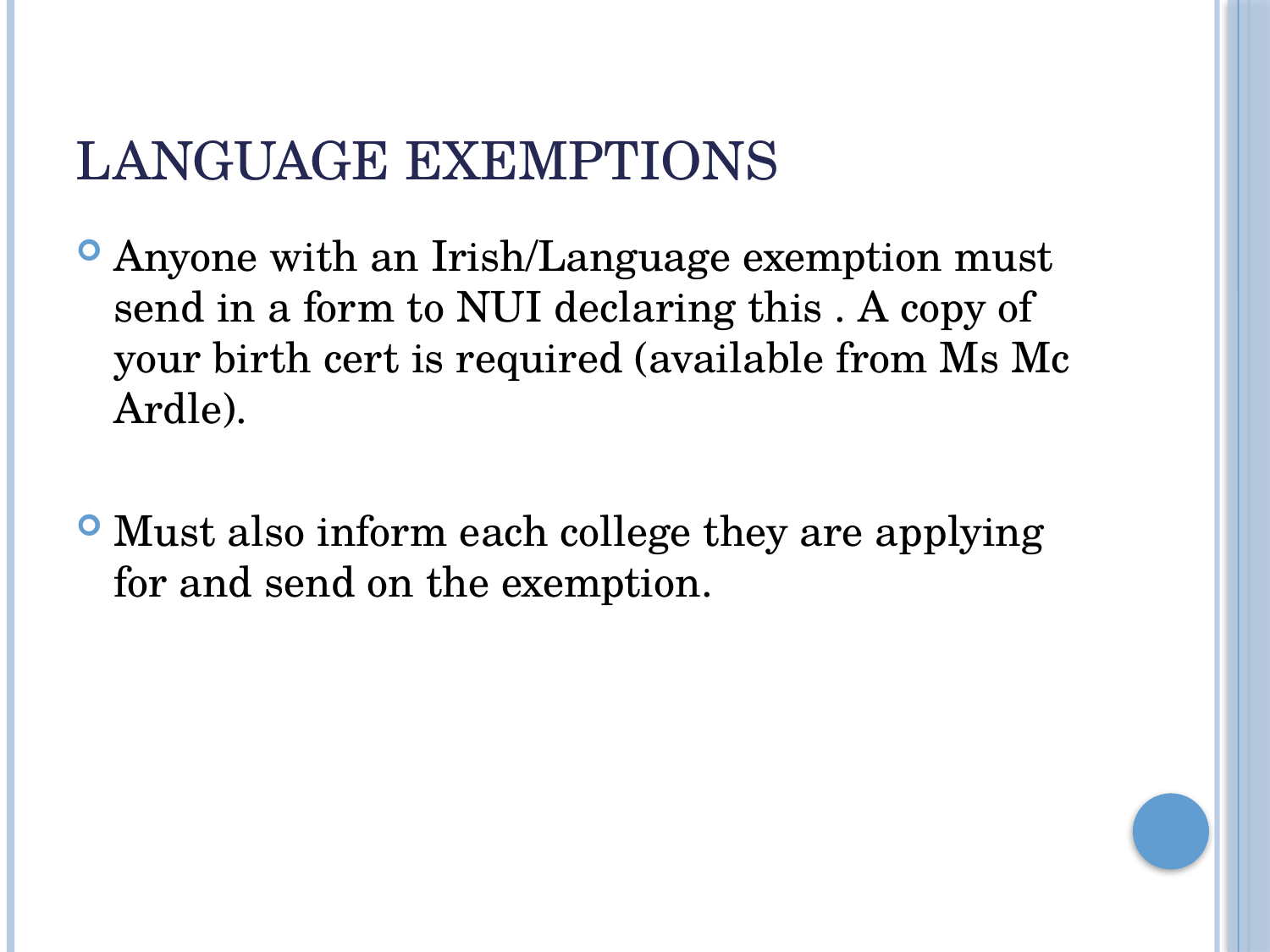

# Language Exemptions
Anyone with an Irish/Language exemption must send in a form to NUI declaring this . A copy of your birth cert is required (available from Ms Mc Ardle).

Must also inform each college they are applying for and send on the exemption.